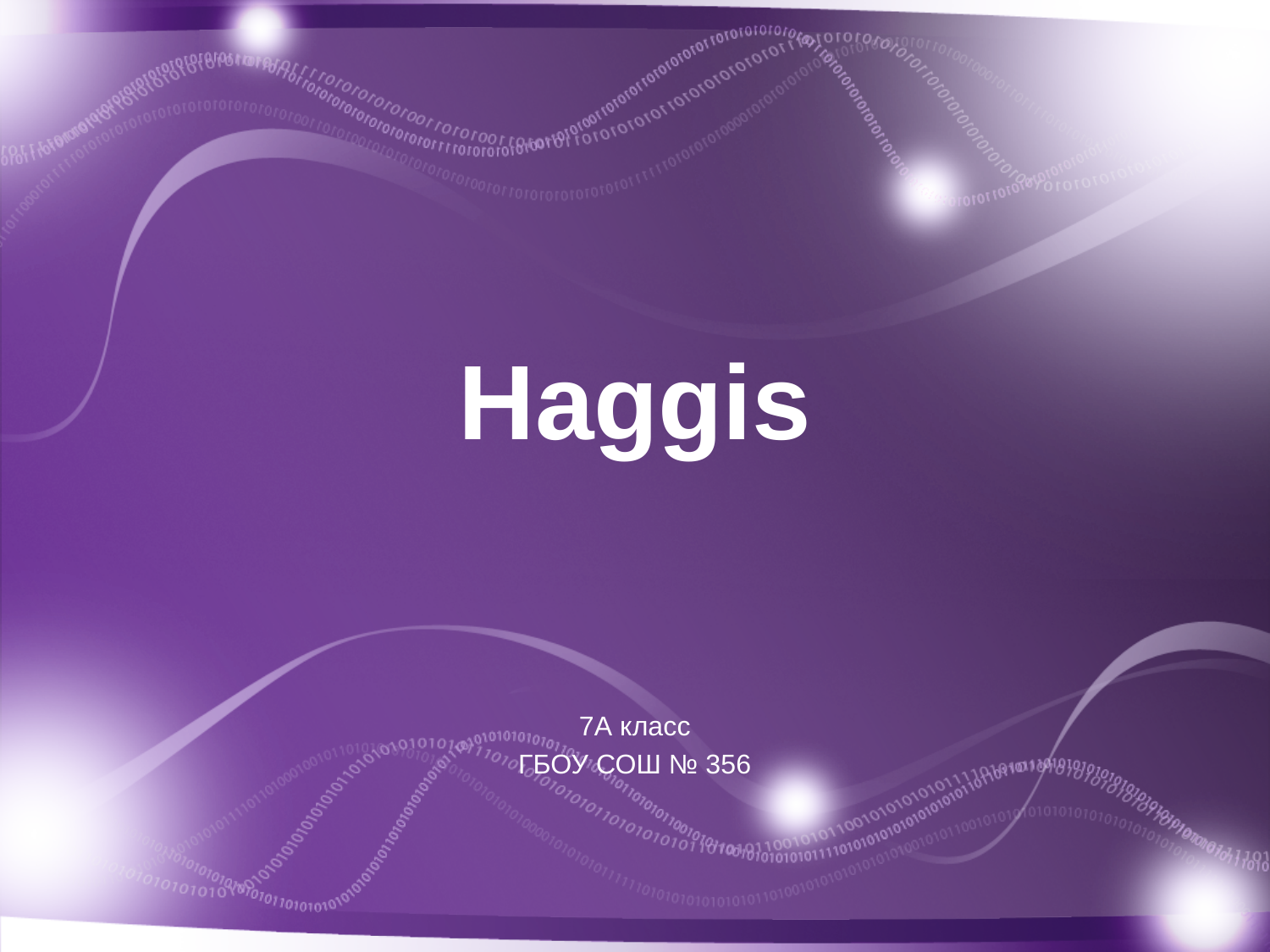

# Haggis

7А класс
ГБОУ СОШ № 356